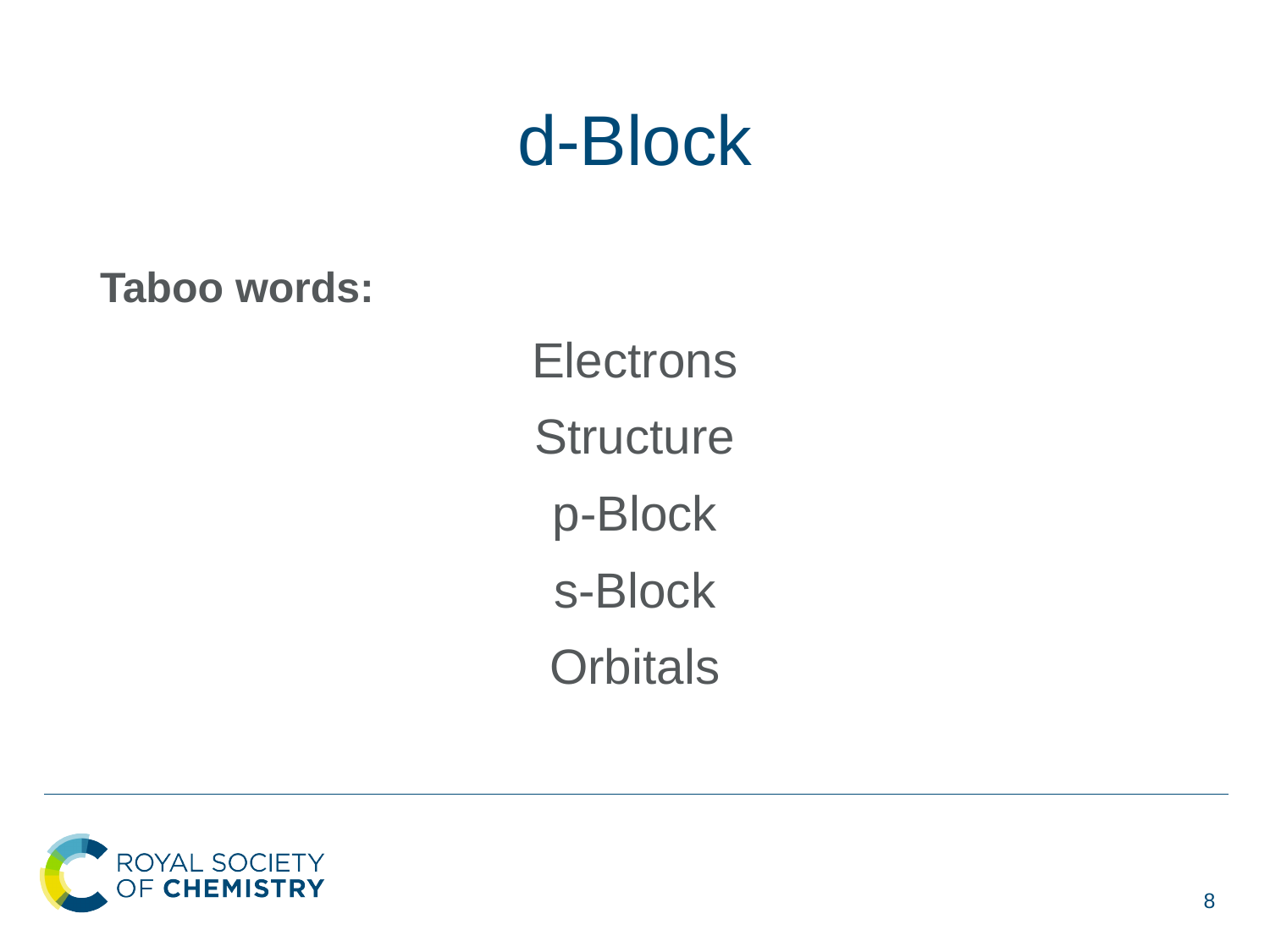

# d-Block
Taboo words:
Electrons
Structure
p-Block
s-Block
Orbitals

8